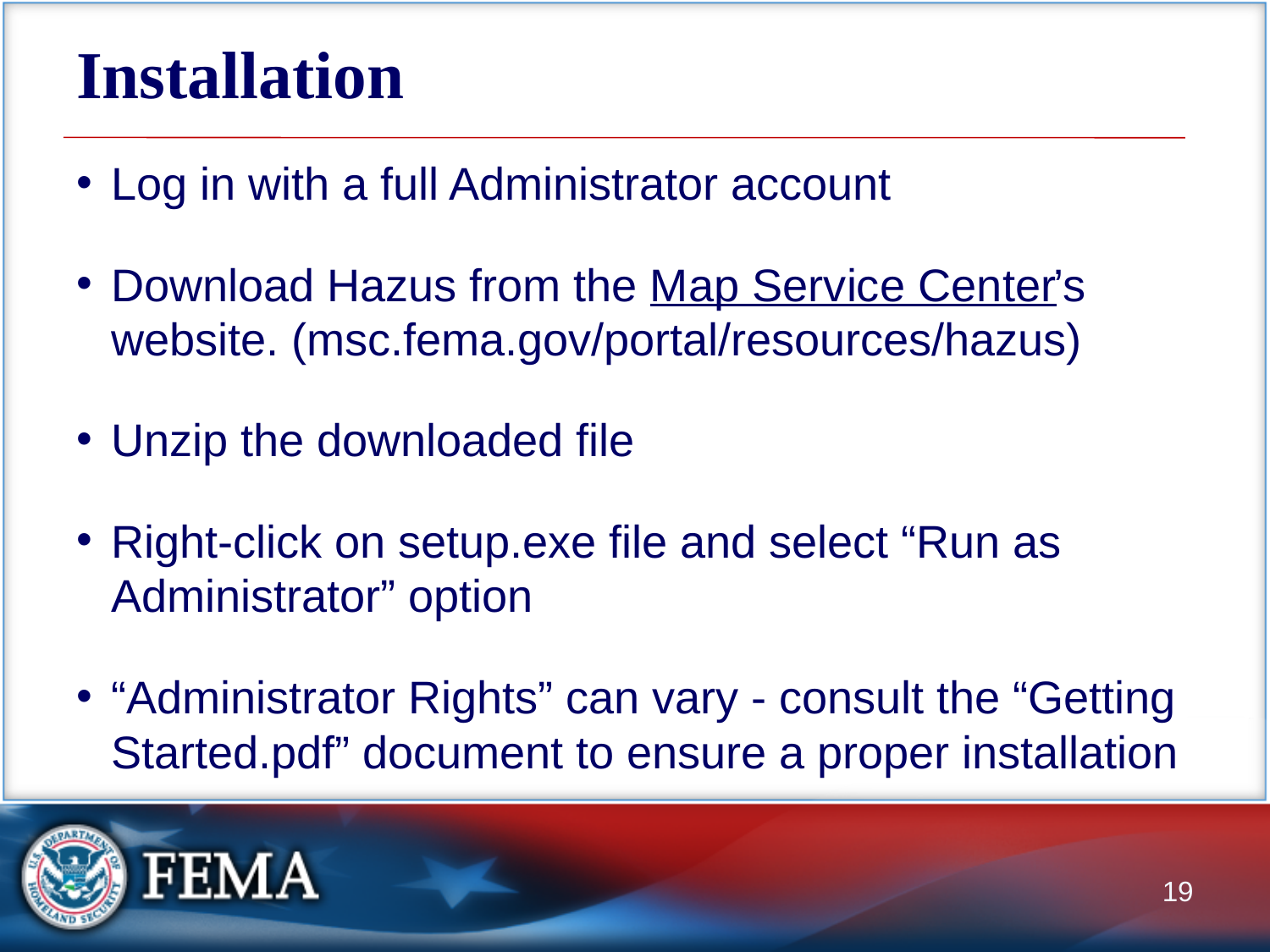

# Installation
Log in with a full Administrator account
Download Hazus from the Map Service Center’s website. (msc.fema.gov/portal/resources/hazus)
Unzip the downloaded file
Right-click on setup.exe file and select “Run as Administrator” option
“Administrator Rights” can vary - consult the “Getting Started.pdf” document to ensure a proper installation
19